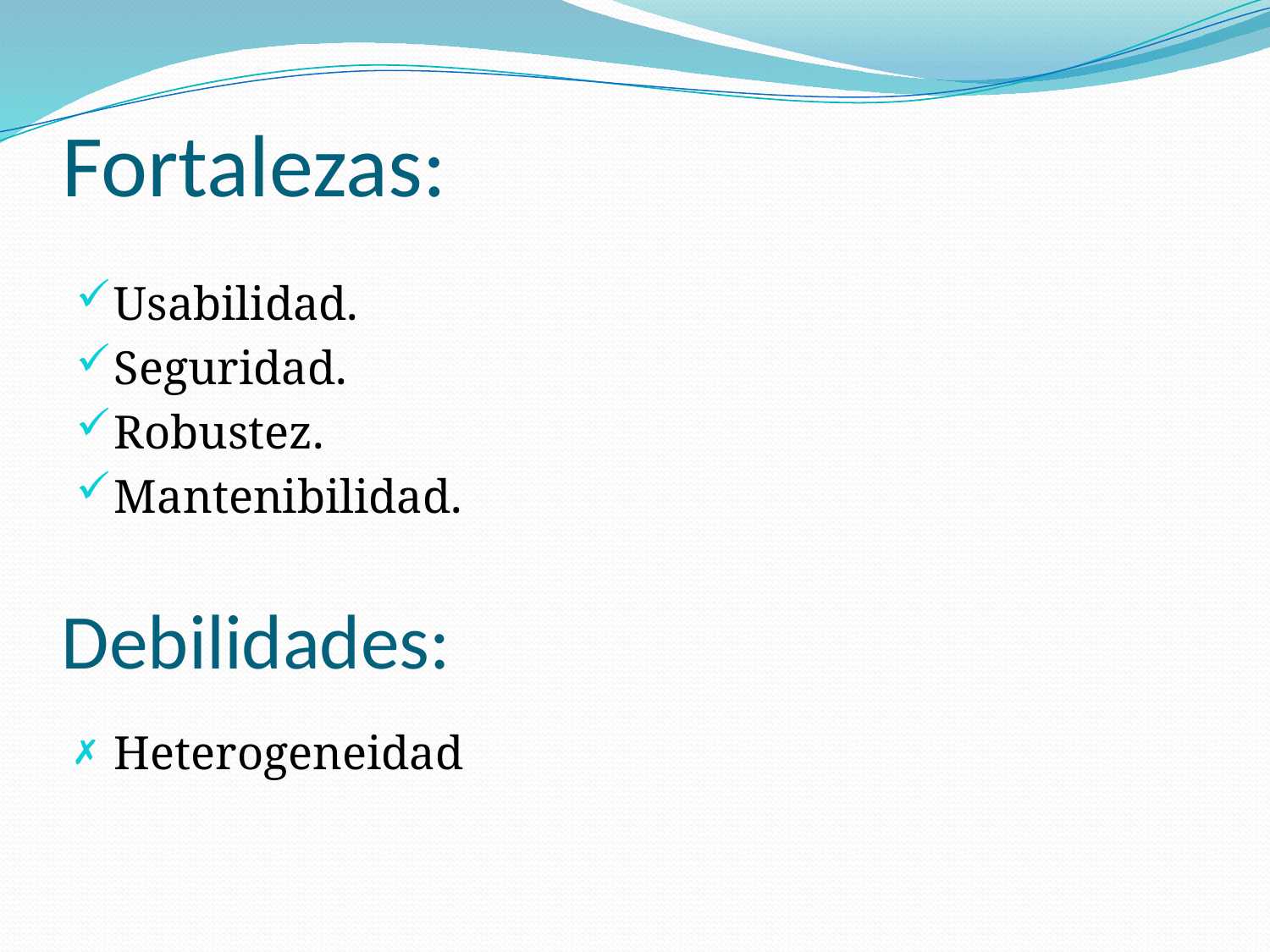

# Fortalezas:
Usabilidad.
Seguridad.
Robustez.
Mantenibilidad.

Heterogeneidad
Debilidades: